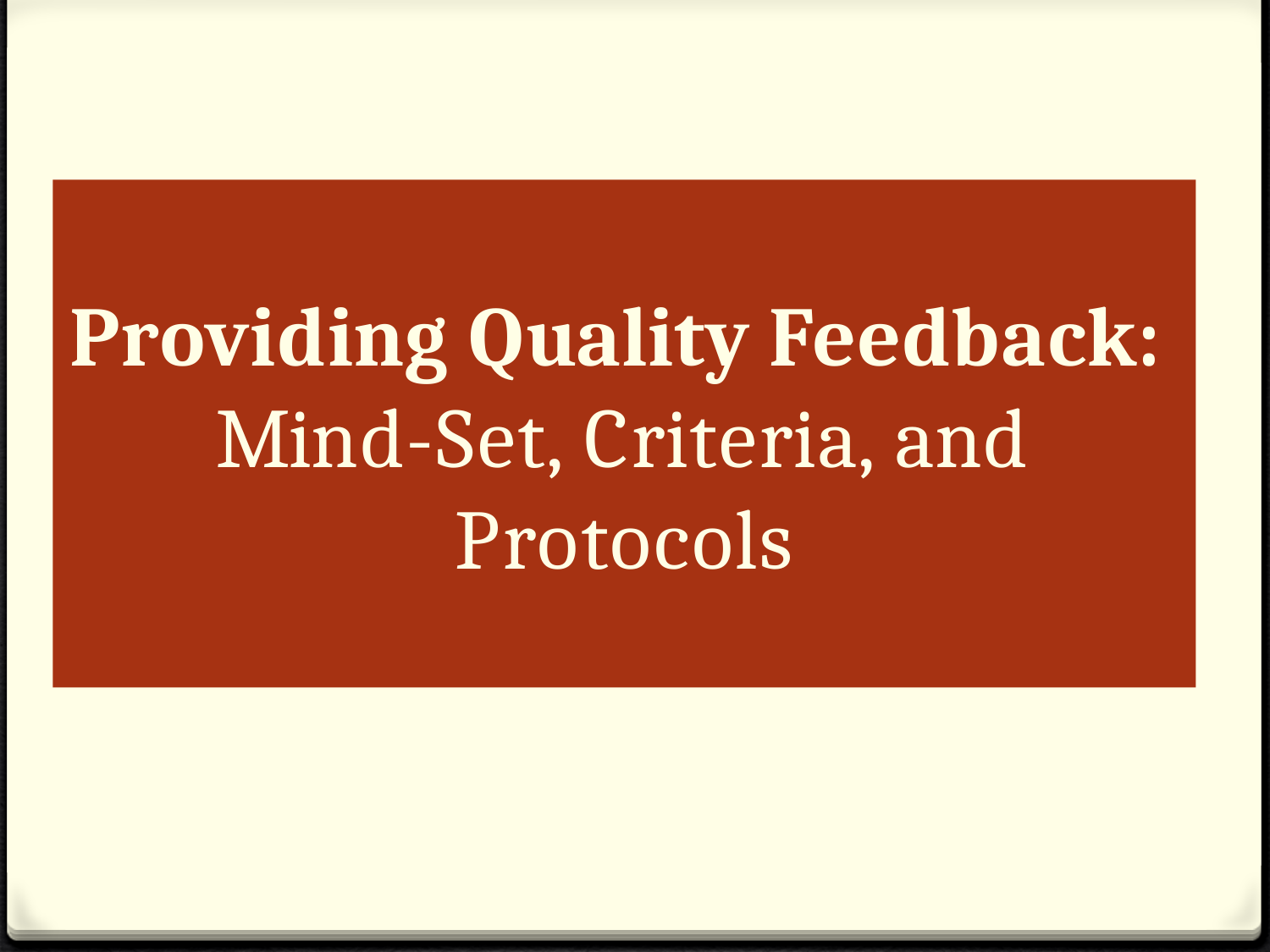

# Providing Quality Feedback: Mind-Set, Criteria, and Protocols